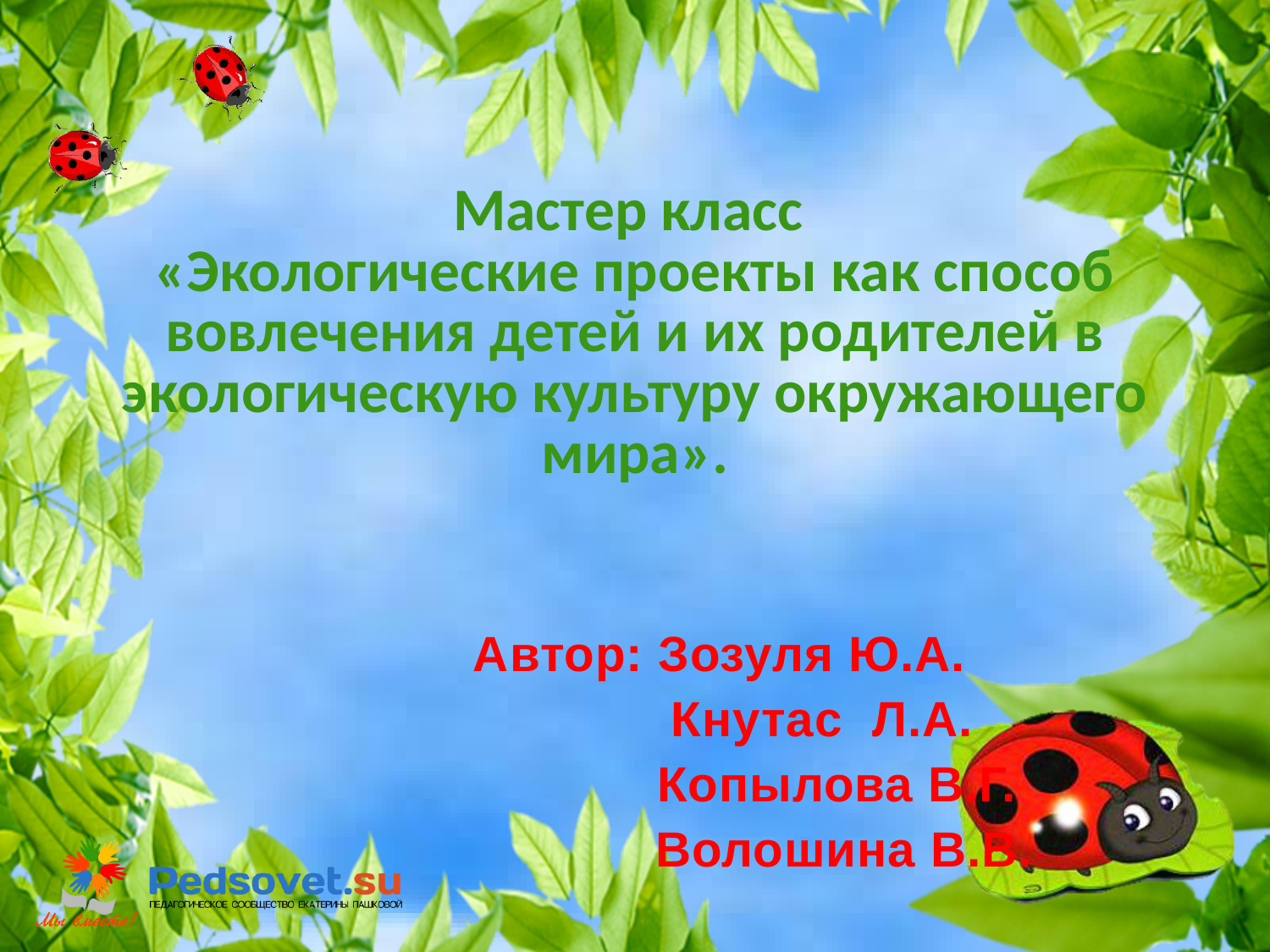

# Мастер класс «Экологические проекты как способ вовлечения детей и их родителей в экологическую культуру окружающего мира».

                 Автор: Зозуля Ю.А.
                              Кнутас  Л.А.
                                Копылова В.Г.
                                 Волошина В.В.